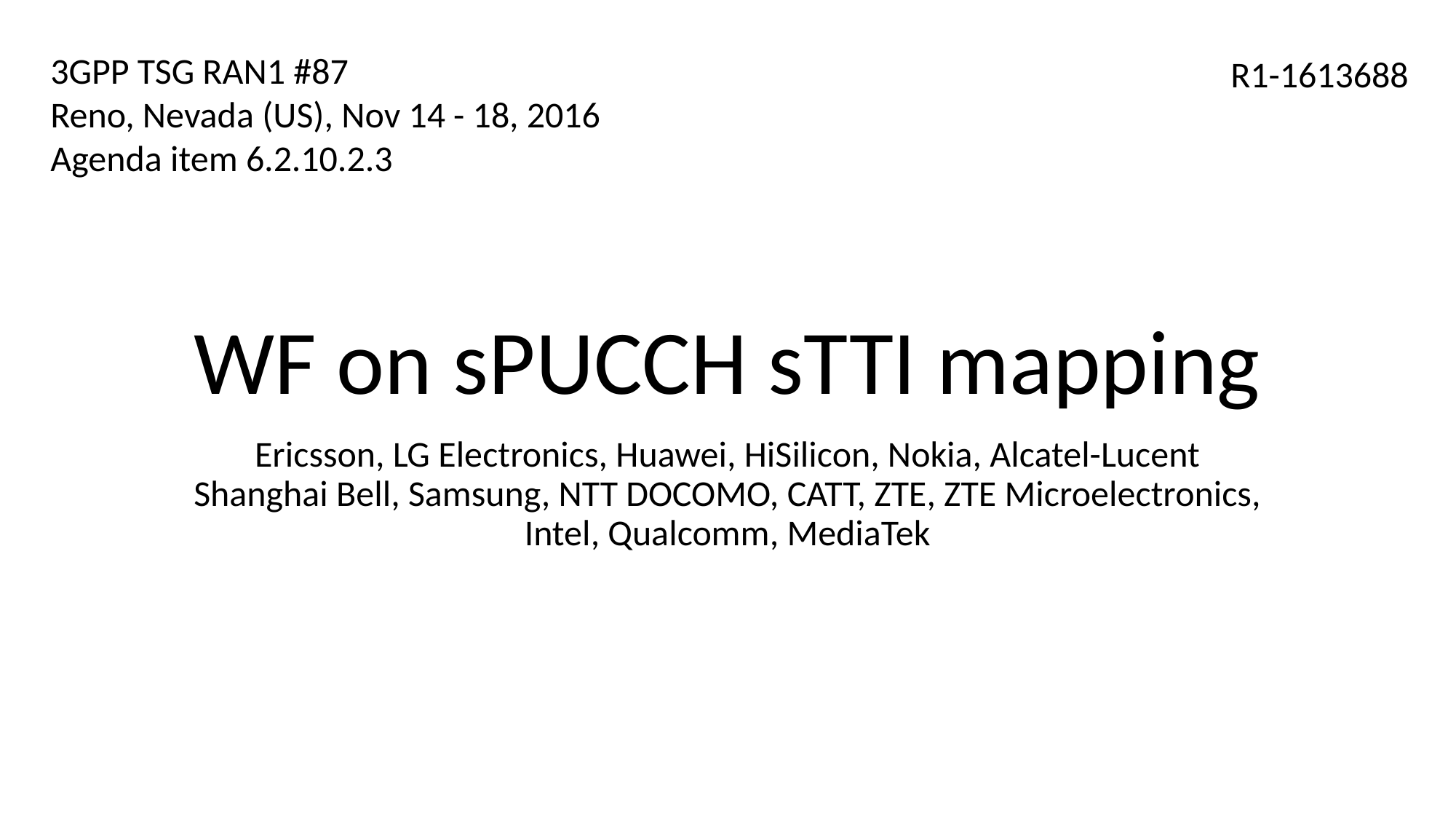

3GPP TSG RAN1 #87
Reno, Nevada (US), Nov 14 - 18, 2016
Agenda item 6.2.10.2.3
R1-1613688
# WF on sPUCCH sTTI mapping
Ericsson, LG Electronics, Huawei, HiSilicon, Nokia, Alcatel-Lucent Shanghai Bell, Samsung, NTT DOCOMO, CATT, ZTE, ZTE Microelectronics, Intel, Qualcomm, MediaTek